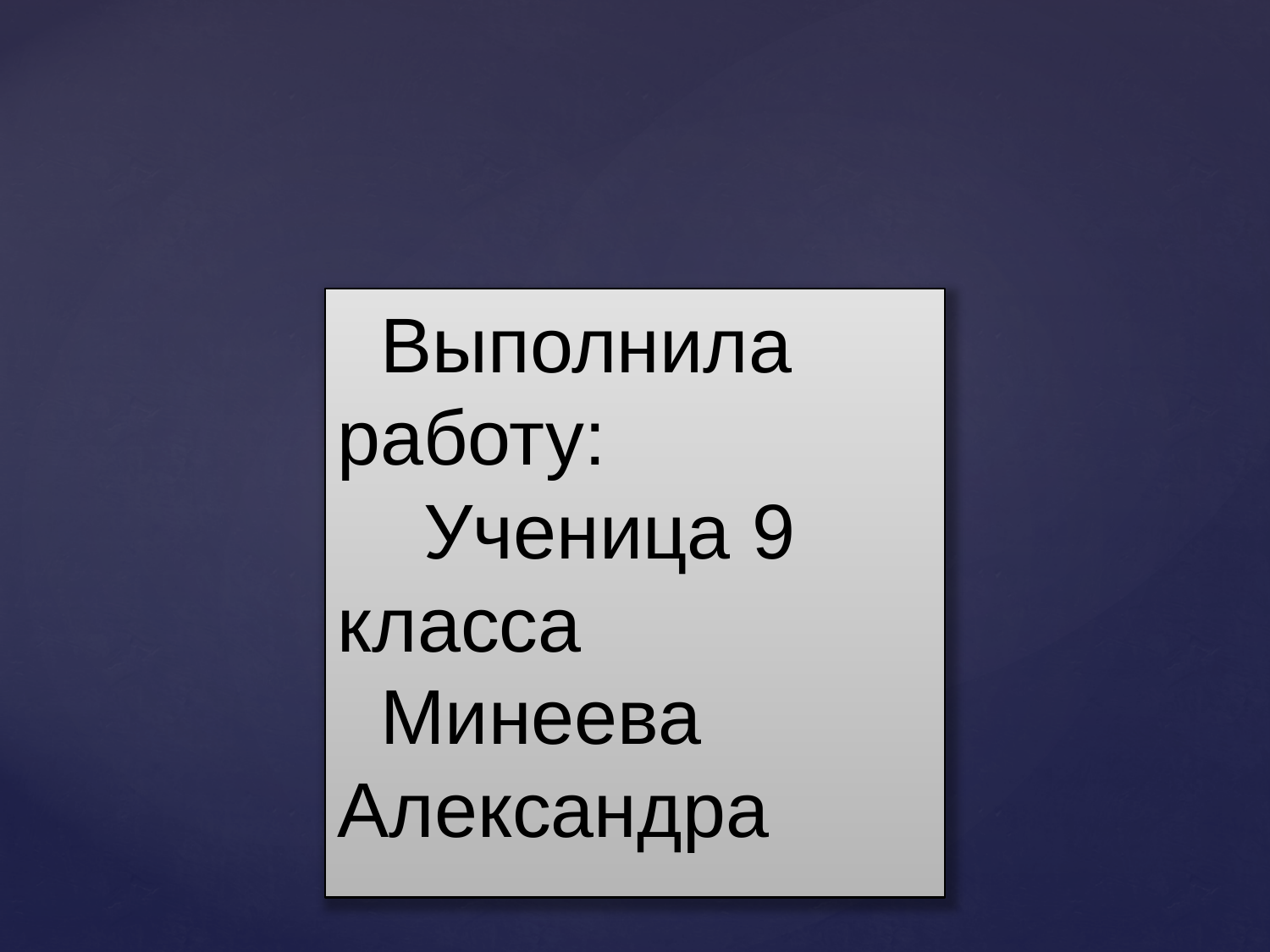

Выполнила работу:
    Ученица 9 класса
  Минеева Александра